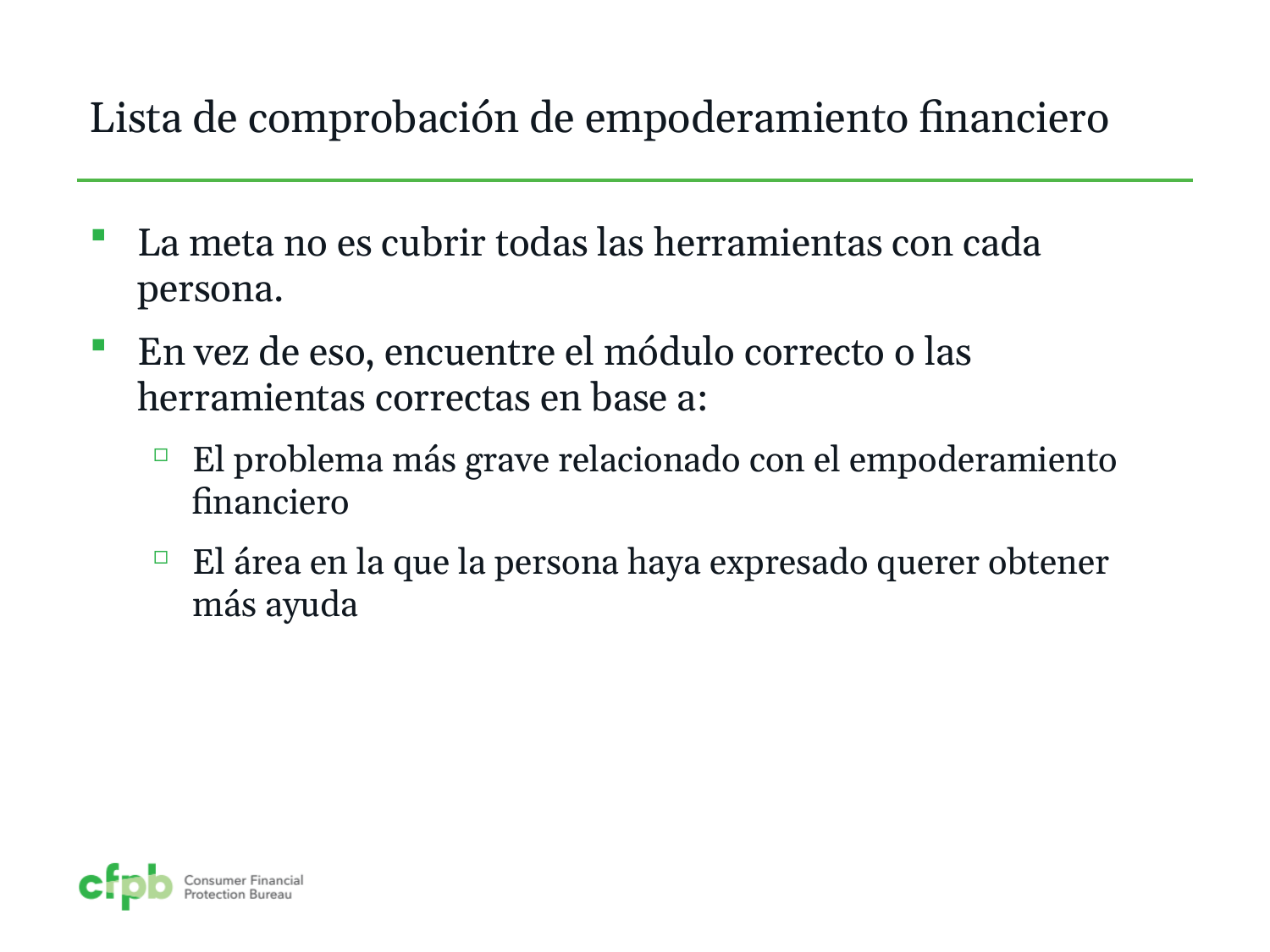

# Lista de comprobación de empoderamiento financiero
La meta no es cubrir todas las herramientas con cada persona.
En vez de eso, encuentre el módulo correcto o las herramientas correctas en base a:
El problema más grave relacionado con el empoderamiento financiero
El área en la que la persona haya expresado querer obtener más ayuda